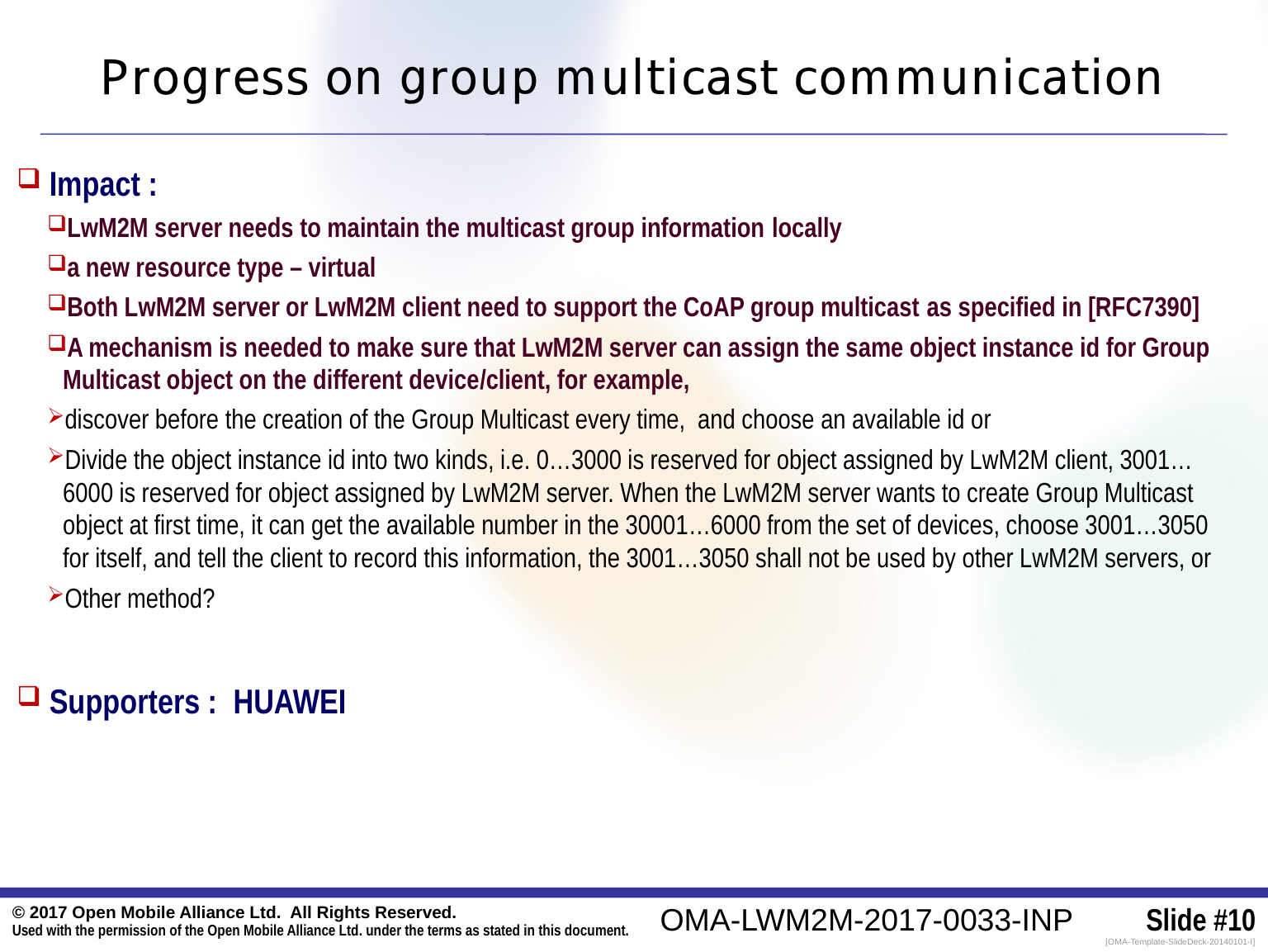

Progress on group multicast communication
 Impact :
LwM2M server needs to maintain the multicast group information locally
a new resource type – virtual
Both LwM2M server or LwM2M client need to support the CoAP group multicast as specified in [RFC7390]
A mechanism is needed to make sure that LwM2M server can assign the same object instance id for Group Multicast object on the different device/client, for example,
discover before the creation of the Group Multicast every time,  and choose an available id or
Divide the object instance id into two kinds, i.e. 0…3000 is reserved for object assigned by LwM2M client, 3001…6000 is reserved for object assigned by LwM2M server. When the LwM2M server wants to create Group Multicast object at first time, it can get the available number in the 30001…6000 from the set of devices, choose 3001…3050 for itself, and tell the client to record this information, the 3001…3050 shall not be used by other LwM2M servers, or
Other method?

 Supporters :  HUAWEI